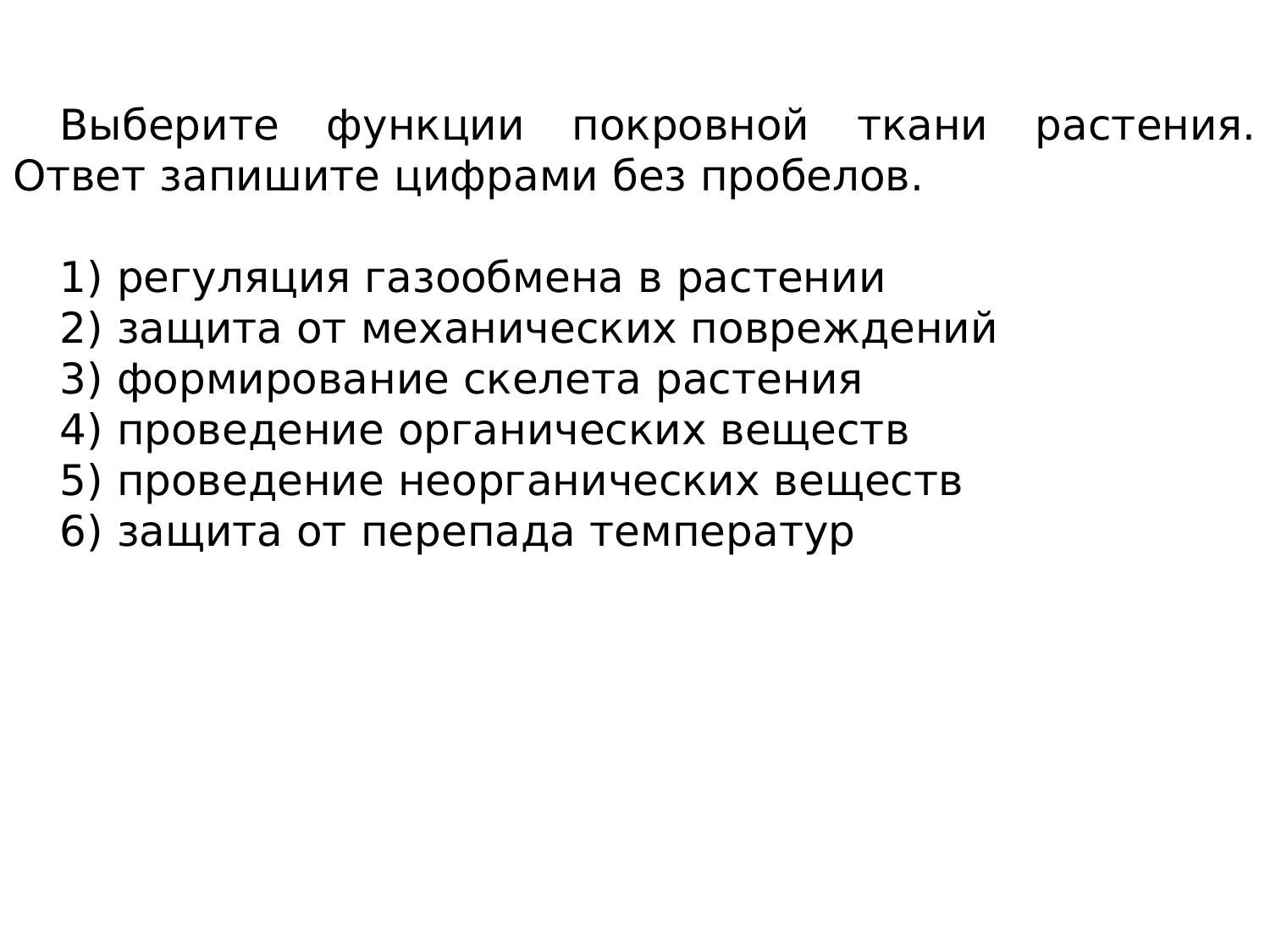

Выберите функции покровной ткани растения. Ответ запишите цифрами без пробелов.

1) регуляция газообмена в растении
2) защита от механических повреждений
3) формирование скелета растения
4) проведение органических веществ
5) проведение неорганических веществ
6) защита от перепада температур